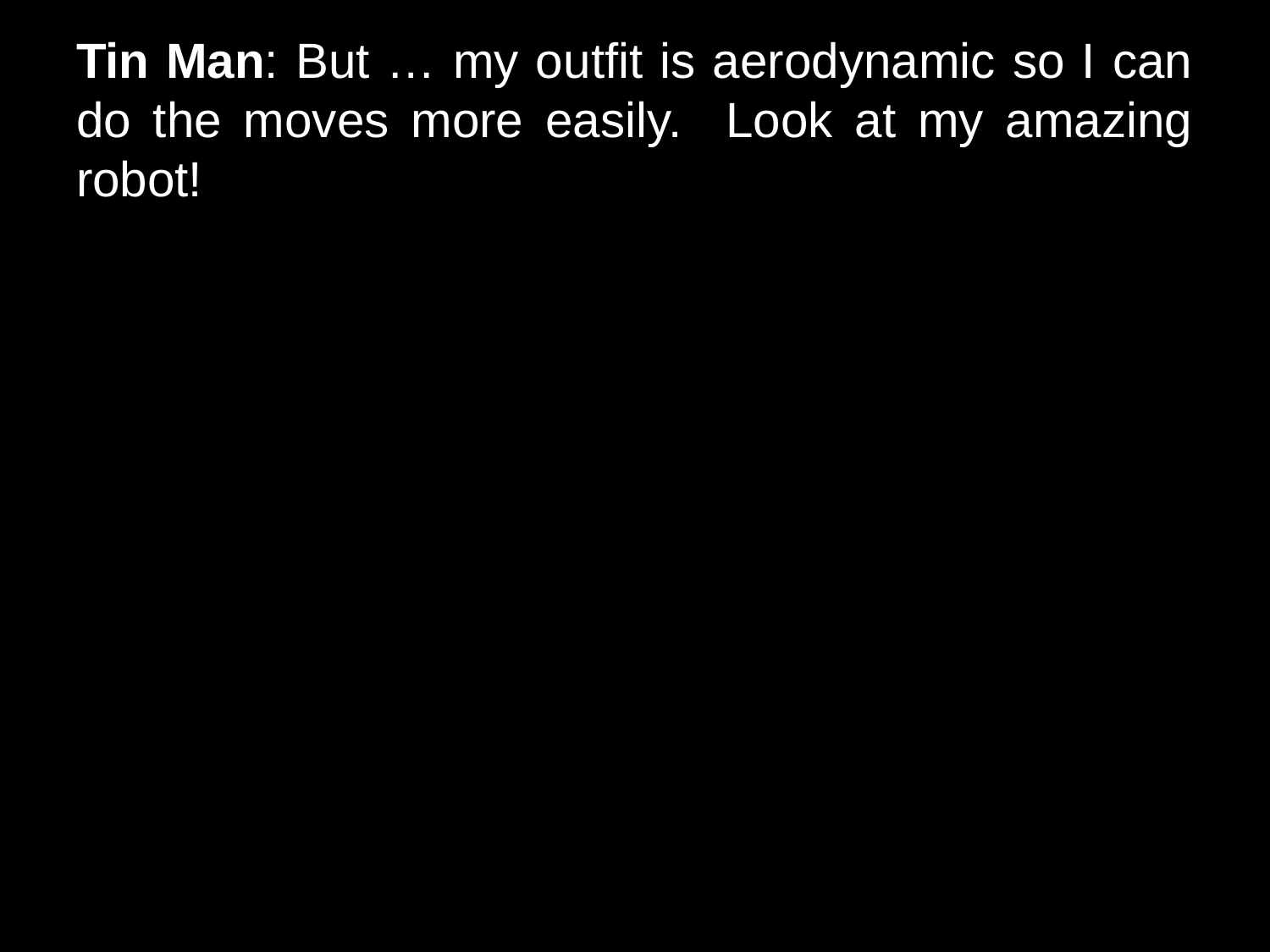

# Tin Man: But … my outfit is aerodynamic so I can do the moves more easily.  Look at my amazing robot!